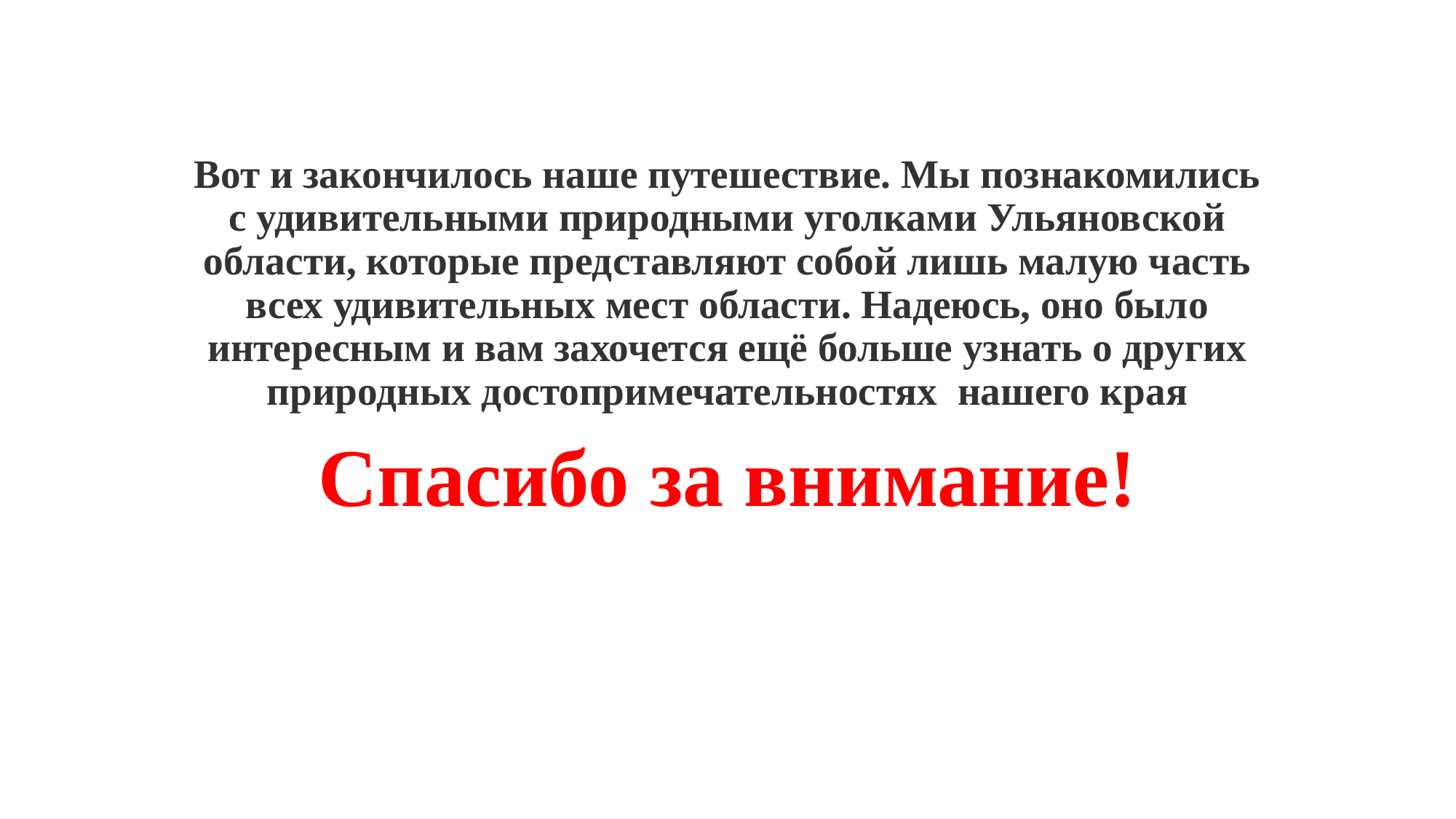

# Вот и закончилось наше путешествие. Мы познакомились с удивительными природными уголками Ульяновской области, которые представляют собой лишь малую часть всех удивительных мест области. Надеюсь, оно было интересным и вам захочется ещё больше узнать о других природных достопримечательностях  нашего края
Спасибо за внимание!